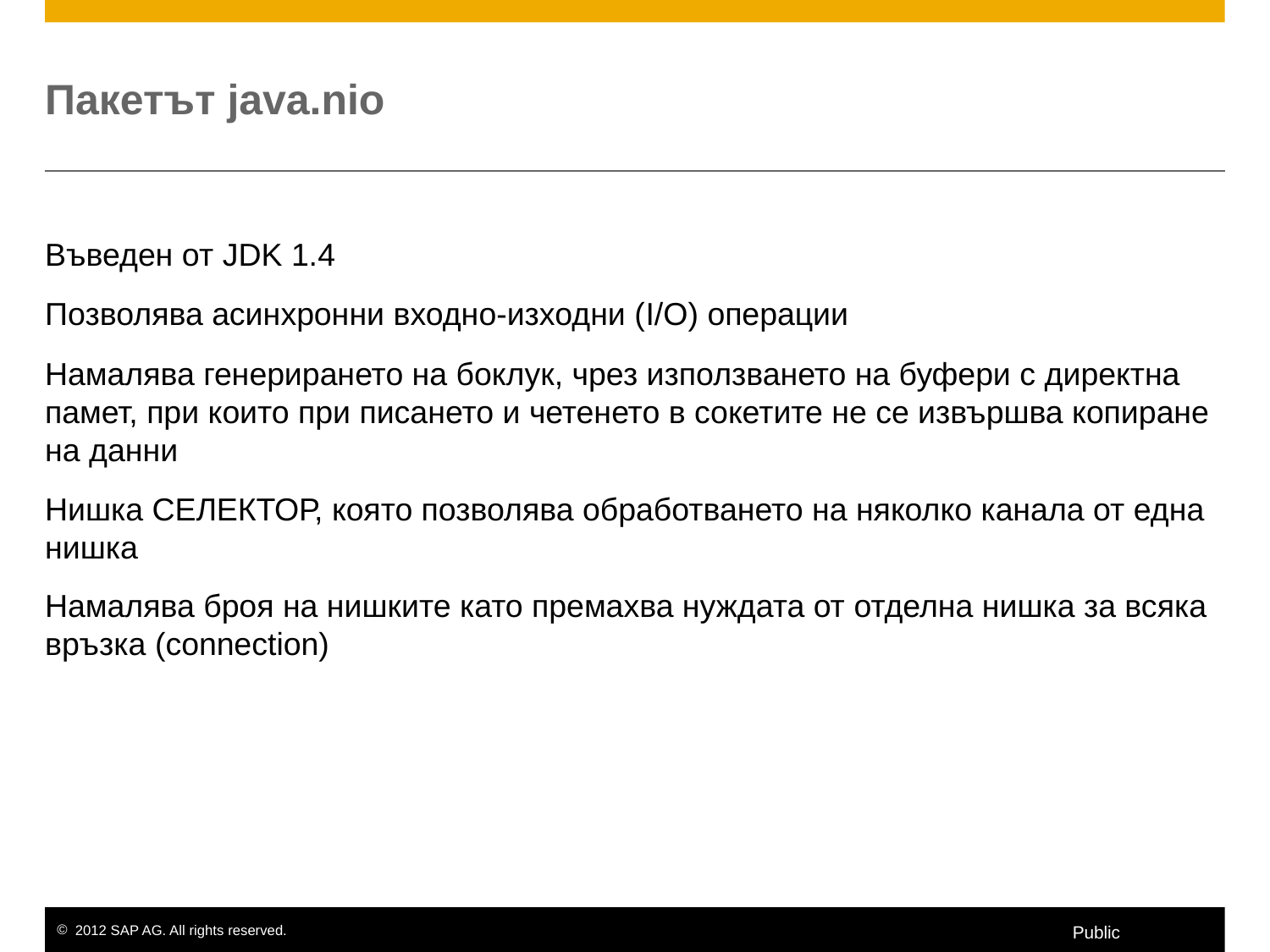

# Пакетът java.nio
Въведен от JDK 1.4
Позволява асинхронни входно-изходни (I/О) операции
Намалява генерирането на боклук, чрез използването на буфери с директна памет, при които при писането и четенето в сокетите не се извършва копиране на данни
Нишка СЕЛЕКТОР, която позволява обработването на няколко канала от една нишка
Намалява броя на нишките като премахва нуждата от отделна нишка за всяка връзка (connection)